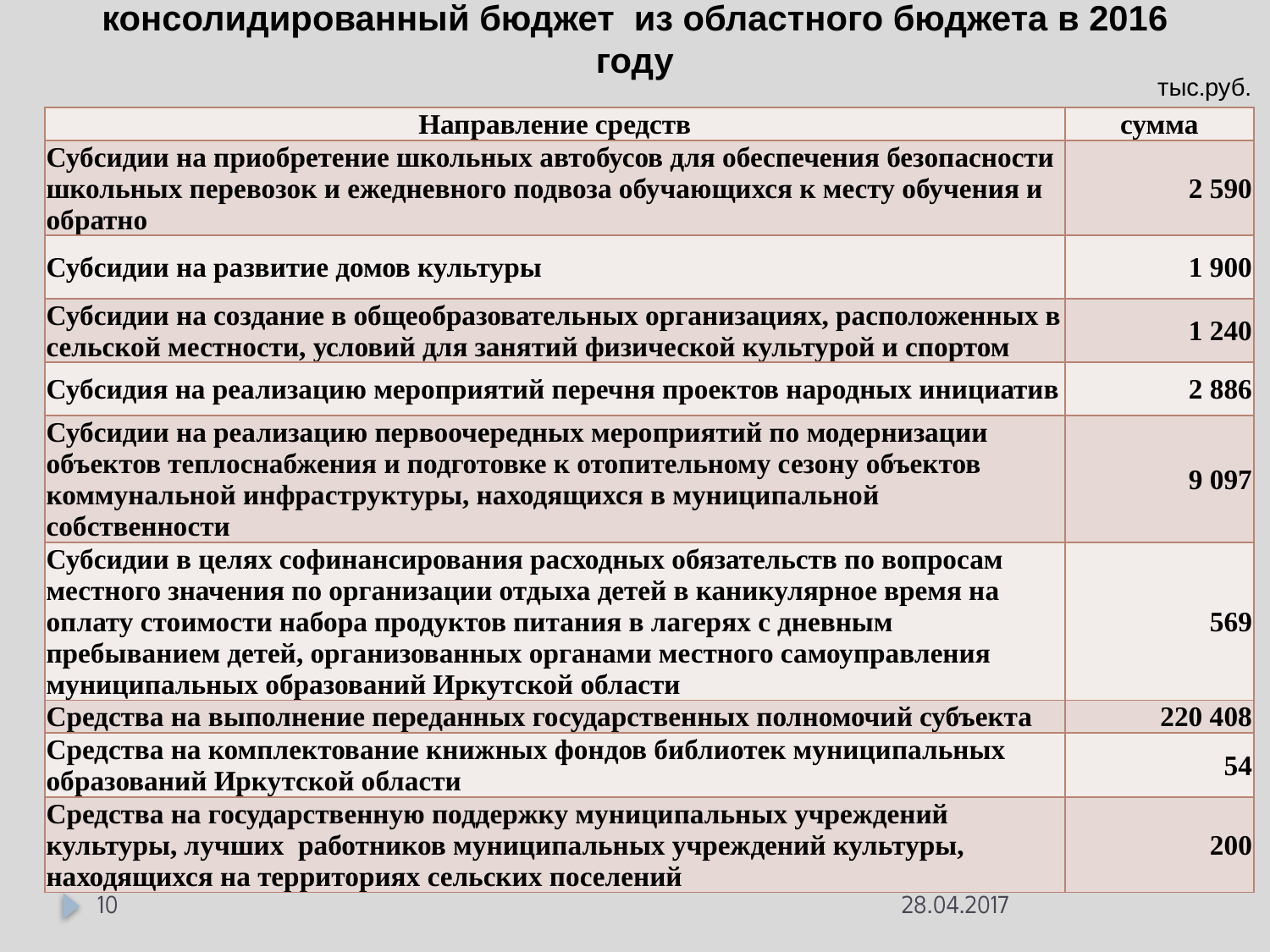

# Поступление целевых межбюджетных трансфертов в консолидированный бюджет  из областного бюджета в 2016 году
тыс.руб.
| Направление средств | сумма |
| --- | --- |
| Субсидии на приобретение школьных автобусов для обеспечения безопасности школьных перевозок и ежедневного подвоза обучающихся к месту обучения и обратно | 2 590 |
| Субсидии на развитие домов культуры | 1 900 |
| Субсидии на создание в общеобразовательных организациях, расположенных в сельской местности, условий для занятий физической культурой и спортом | 1 240 |
| Субсидия на реализацию мероприятий перечня проектов народных инициатив | 2 886 |
| Субсидии на реализацию первоочередных мероприятий по модернизации объектов теплоснабжения и подготовке к отопительному сезону объектов коммунальной инфраструктуры, находящихся в муниципальной собственности | 9 097 |
| Субсидии в целях софинансирования расходных обязательств по вопросам местного значения по организации отдыха детей в каникулярное время на оплату стоимости набора продуктов питания в лагерях с дневным пребыванием детей, организованных органами местного самоуправления муниципальных образований Иркутской области | 569 |
| Средства на выполнение переданных государственных полномочий субъекта | 220 408 |
| Средства на комплектование книжных фондов библиотек муниципальных образований Иркутской области | 54 |
| Средства на государственную поддержку муниципальных учреждений культуры, лучших работников муниципальных учреждений культуры, находящихся на территориях сельских поселений | 200 |
10
28.04.2017